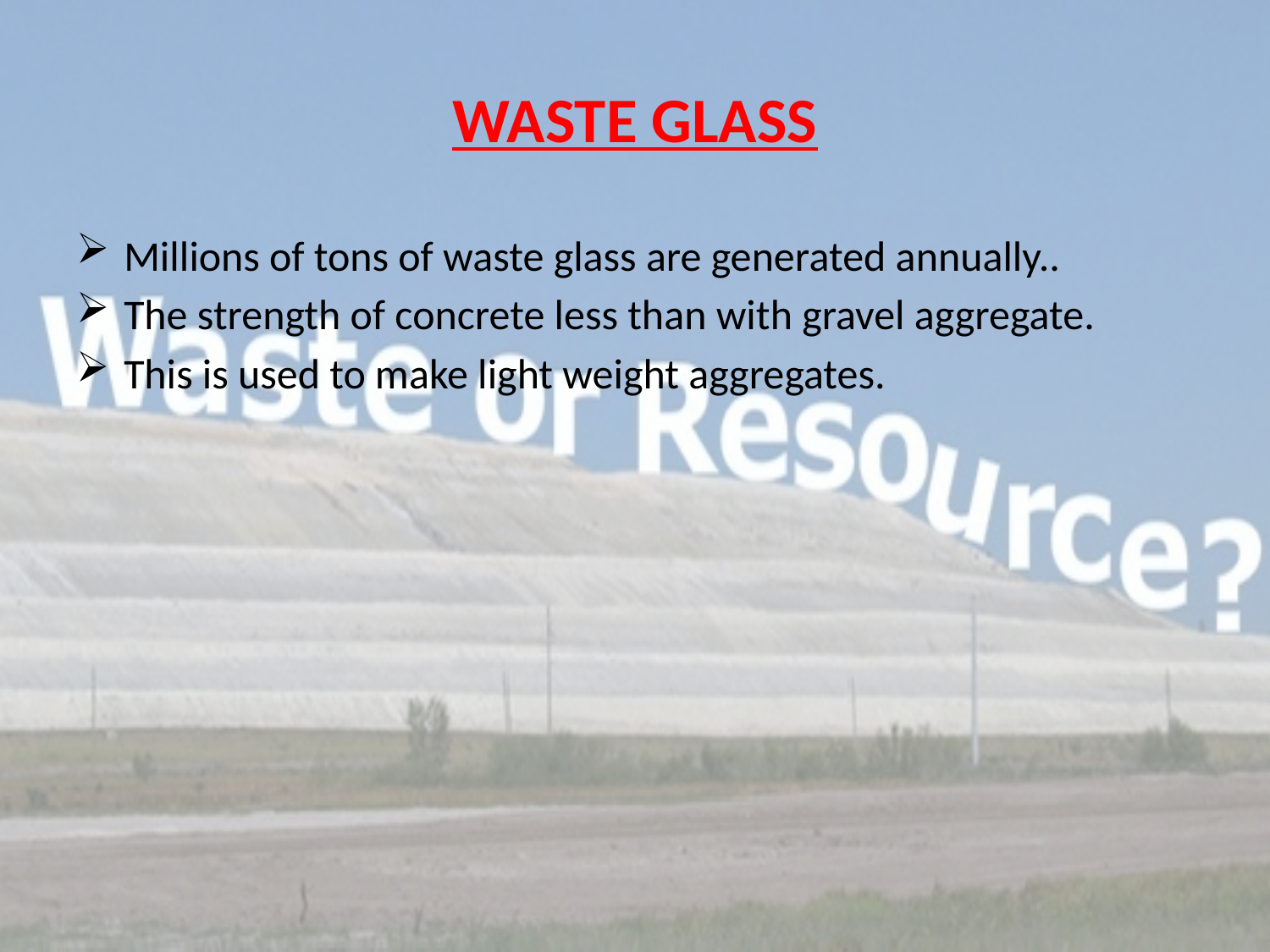

# WASTE GLASS
Millions of tons of waste glass are generated annually..
The strength of concrete less than with gravel aggregate.
This is used to make light weight aggregates.